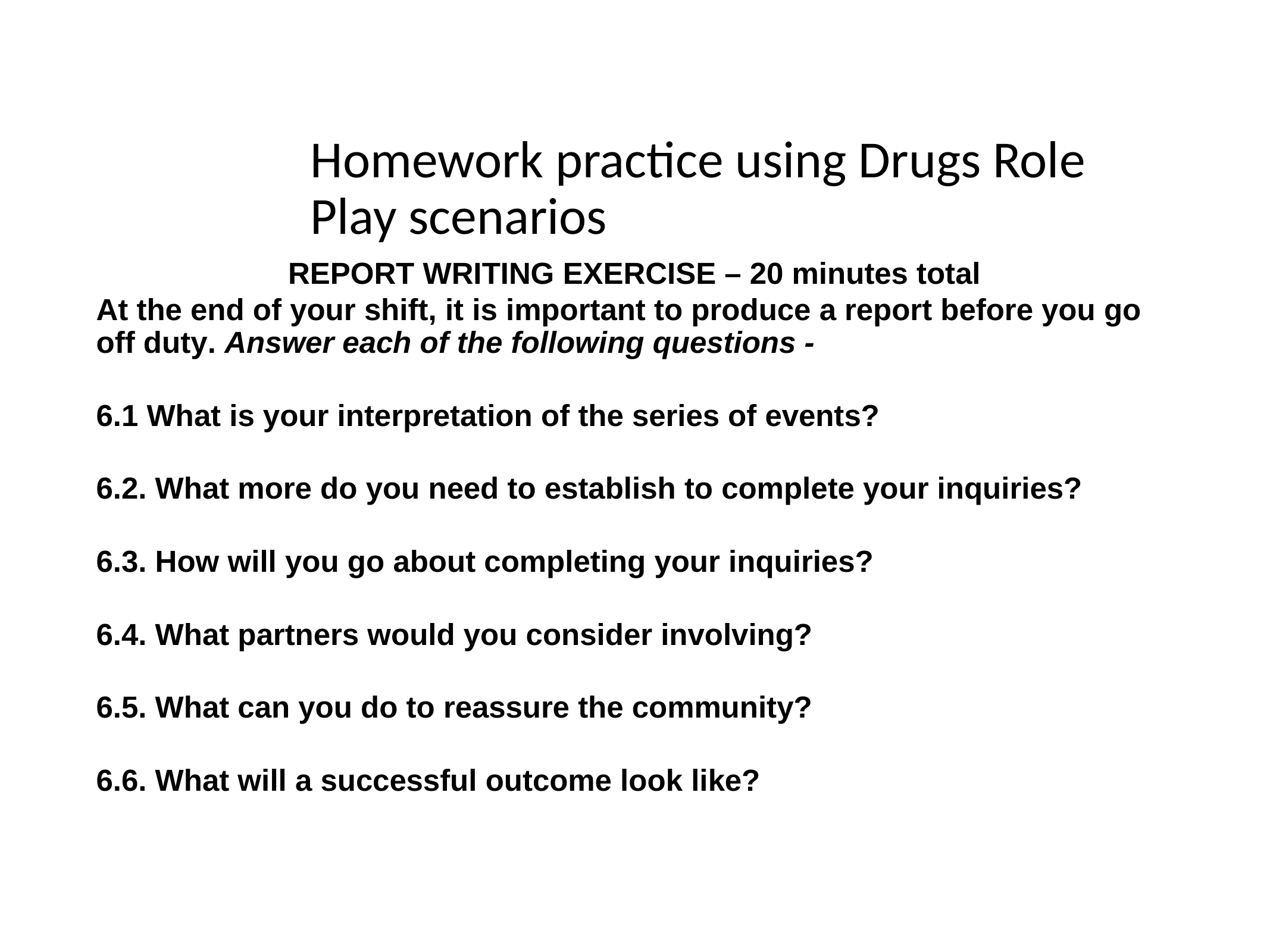

# Homework practice using Drugs Role Play scenarios
REPORT WRITING EXERCISE – 20 minutes total
At the end of your shift, it is important to produce a report before you go off duty. Answer each of the following questions -

6.1 What is your interpretation of the series of events?

6.2. What more do you need to establish to complete your inquiries?

6.3. How will you go about completing your inquiries?

6.4. What partners would you consider involving?

6.5. What can you do to reassure the community?

6.6. What will a successful outcome look like?